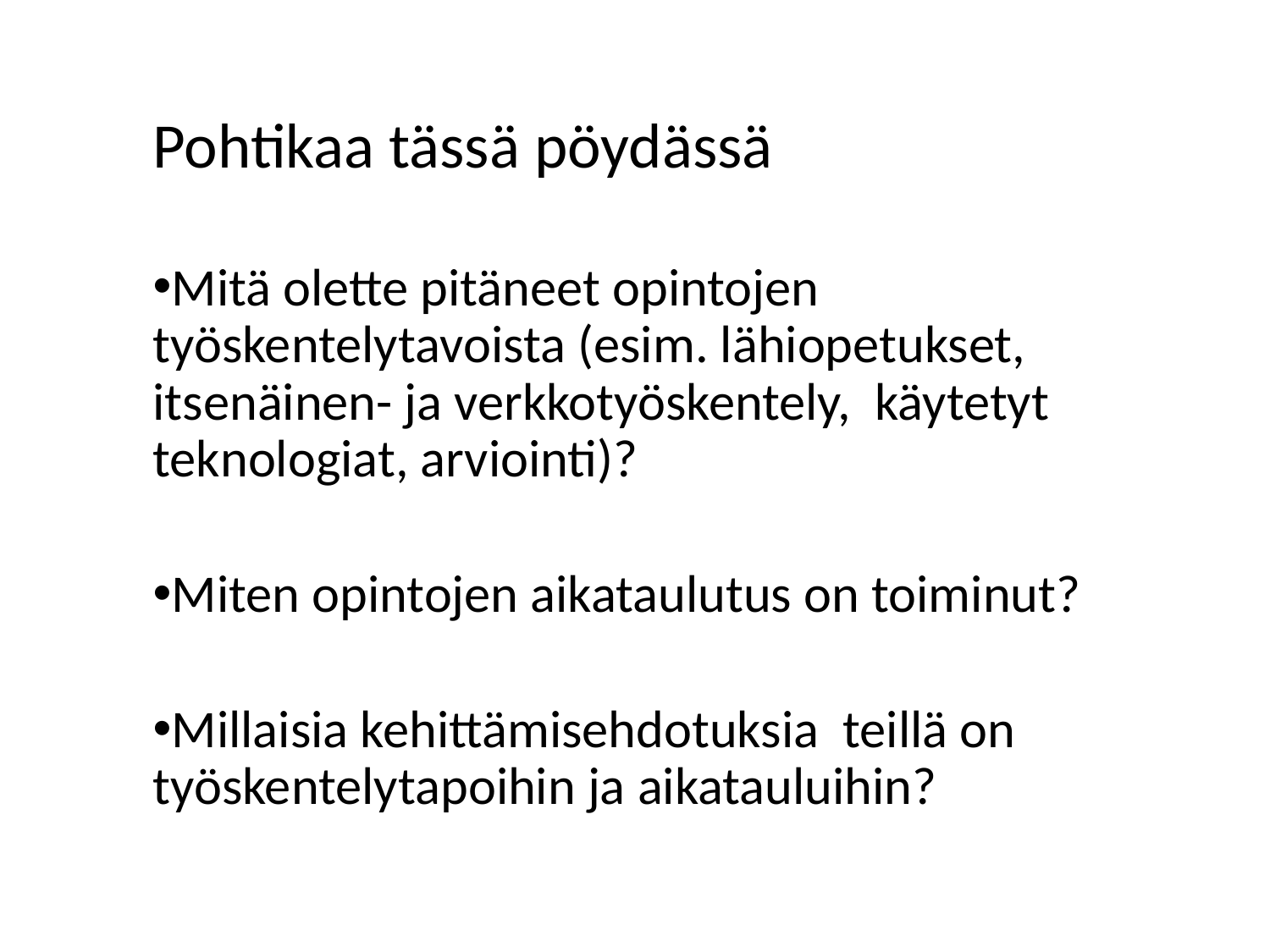

Pohtikaa tässä pöydässä

Mitä olette pitäneet opintojen työskentelytavoista (esim. lähiopetukset, itsenäinen- ja verkkotyöskentely,  käytetyt teknologiat, arviointi)?

Miten opintojen aikataulutus on toiminut?

Millaisia kehittämisehdotuksia  teillä on työskentelytapoihin ja aikatauluihin?